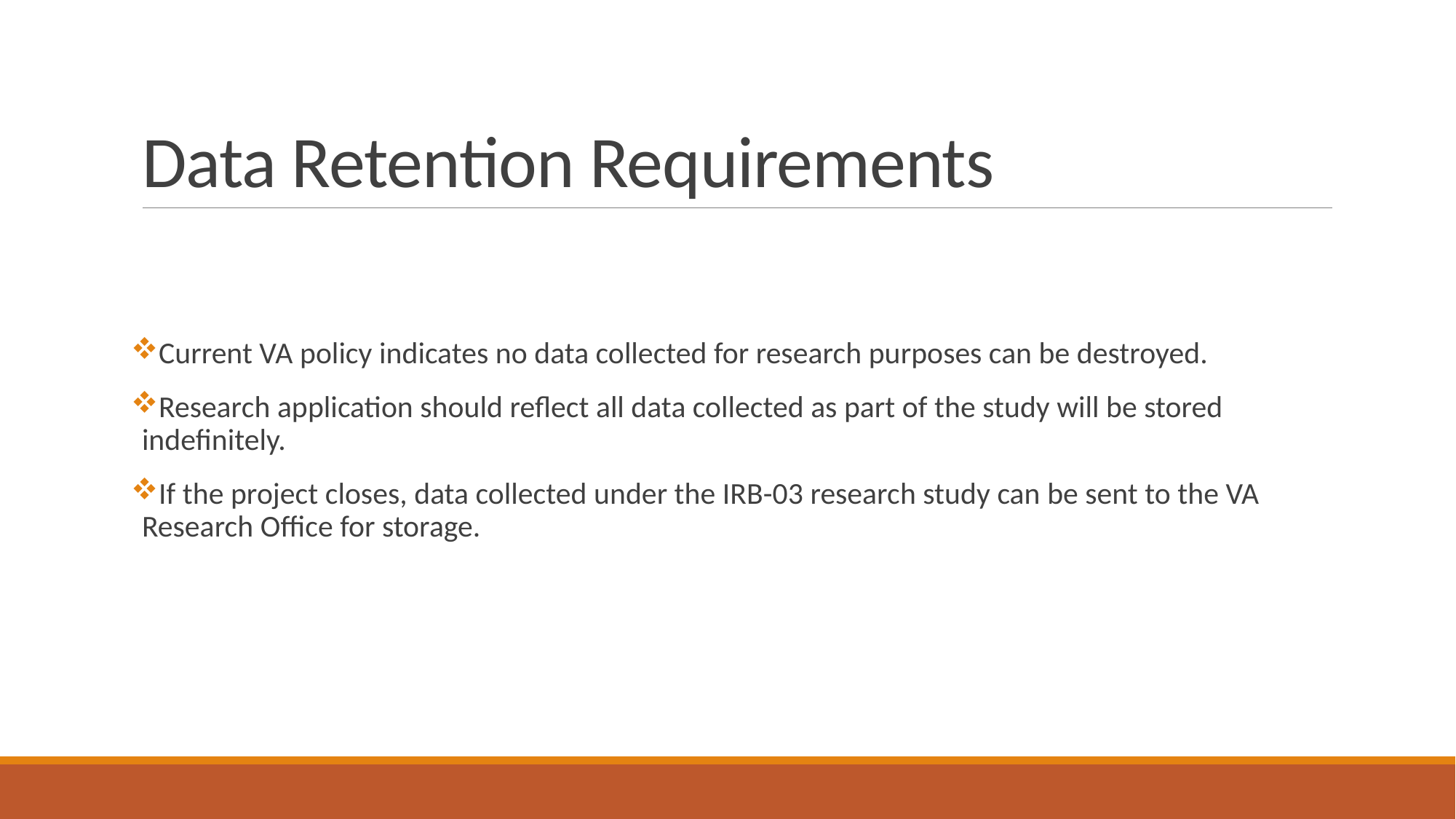

# Data Retention Requirements

Current VA policy indicates no data collected for research purposes can be destroyed.
Research application should reflect all data collected as part of the study will be stored indefinitely.
If the project closes, data collected under the IRB-03 research study can be sent to the VA Research Office for storage.